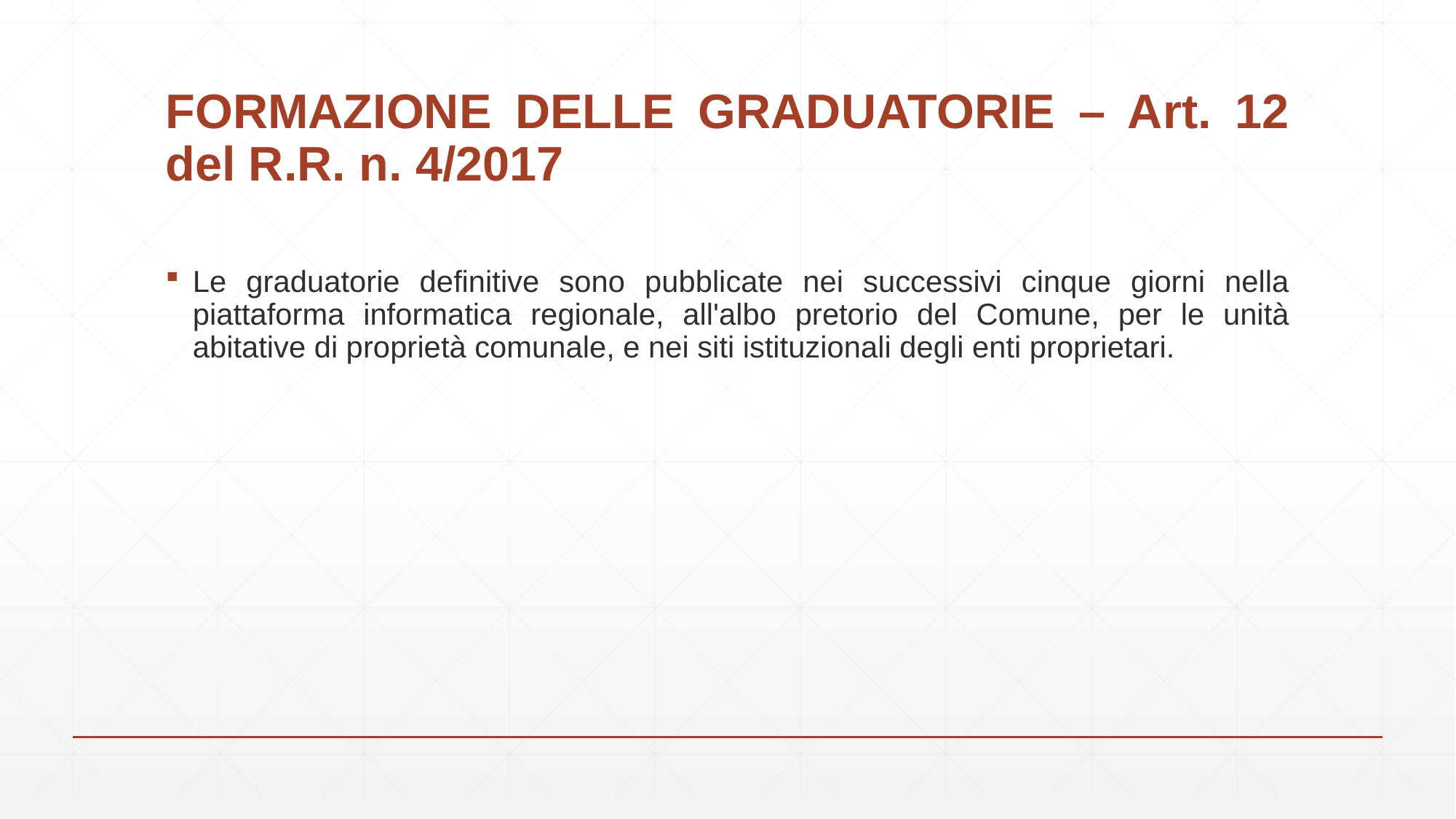

# FORMAZIONE DELLE GRADUATORIE – Art. 12 del R.R. n. 4/2017

Le graduatorie definitive sono pubblicate nei successivi cinque giorni nella piattaforma informatica regionale, all'albo pretorio del Comune, per le unità abitative di proprietà comunale, e nei siti istituzionali degli enti proprietari.